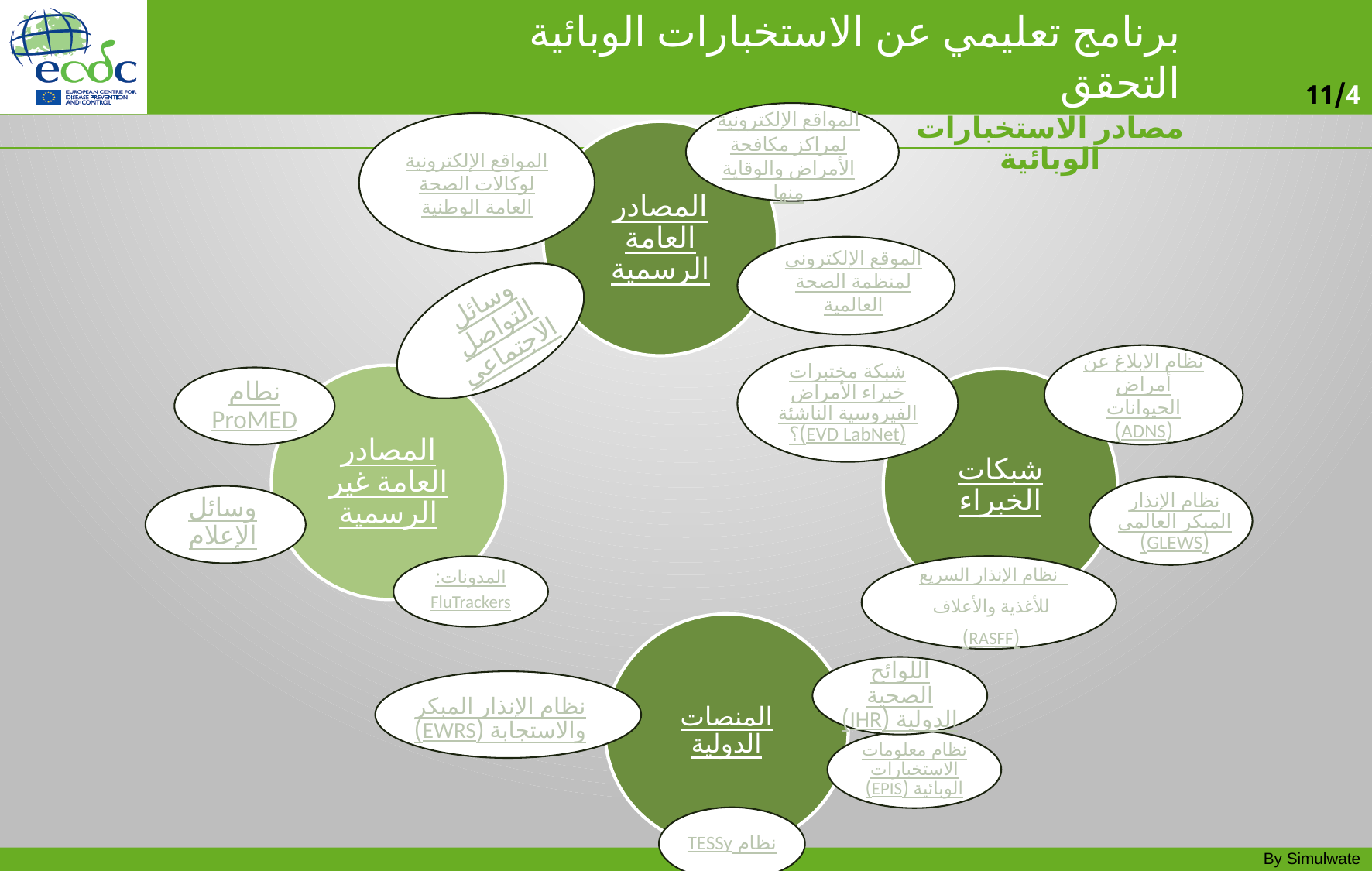

المواقع الإلكترونية لمراكز مكافحة الأمراض والوقاية منها
مصادر الاستخبارات الوبائية

المواقع الإلكترونية لوكالات الصحة العامة الوطنية
المصادر العامة الرسمية

شبكات الخبراء

المنصات الدولية

المصادر العامة غير الرسمية

وسائل التواصل الاجتماعي

الموقع الإلكتروني لمنظمة الصحة العالمية

شبكة مختبرات خبراء الأمراض الفيروسية الناشئة (EVD LabNet)؟

نظام الإبلاغ عن أمراض الحيوانات (ADNS)

نطام ProMED

نظام الإنذار المبكر العالمي (GLEWS)

وسائل الإعلام

 نظام الإنذار السريع للأغذية والأعلاف (RASFF)

المدونات:
FluTrackers

اللوائح الصحية الدولية (IHR)

نظام الإنذار المبكر والاستجابة (EWRS)

نظام معلومات الاستخبارات الوبائية (EPIS)

نظام TESSy